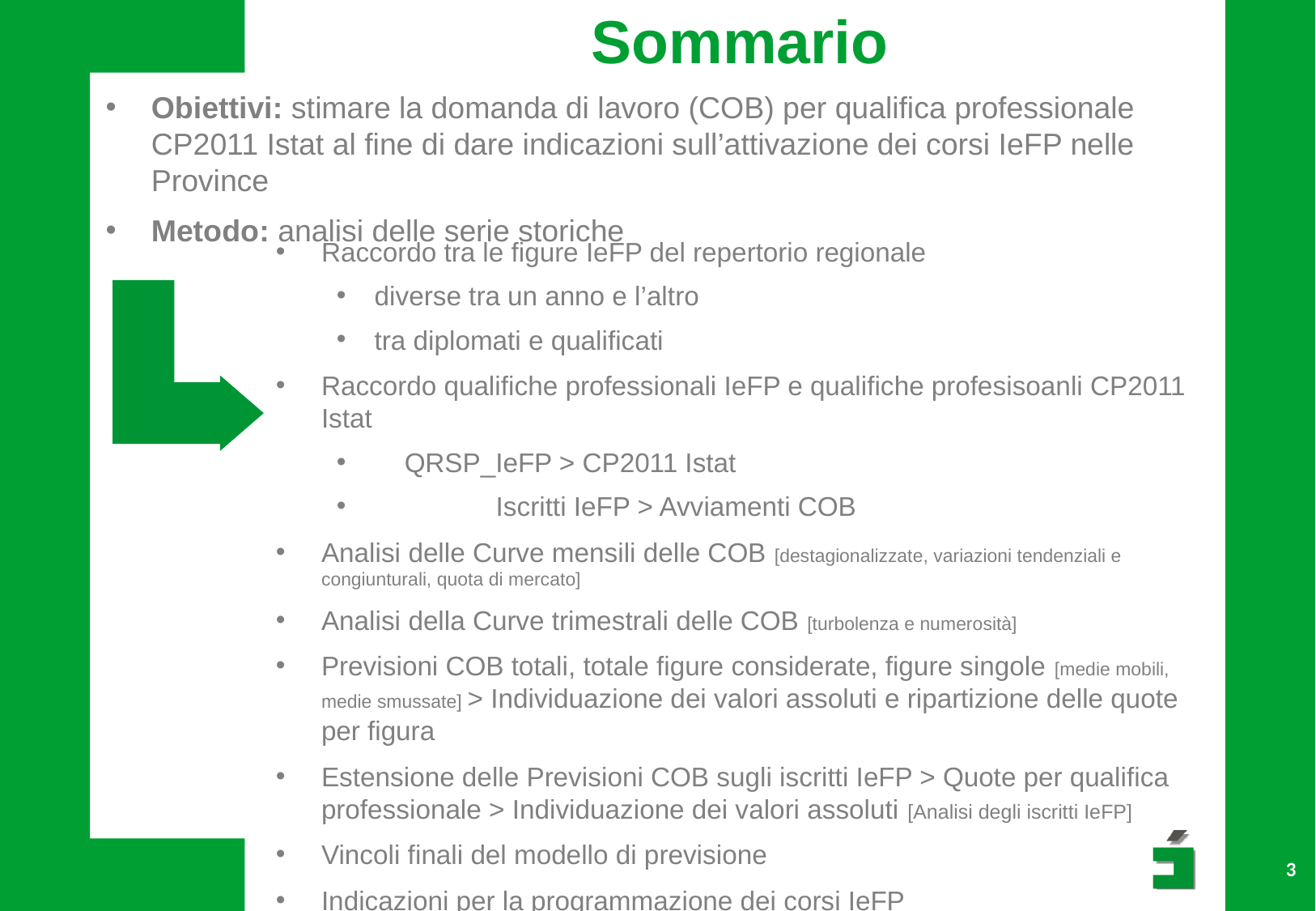

# Sommario
Obiettivi: stimare la domanda di lavoro (COB) per qualifica professionale CP2011 Istat al fine di dare indicazioni sull’attivazione dei corsi IeFP nelle Province
Metodo: analisi delle serie storiche
Raccordo tra le figure IeFP del repertorio regionale
diverse tra un anno e l’altro
tra diplomati e qualificati
Raccordo qualifiche professionali IeFP e qualifiche profesisoanli CP2011 Istat
    QRSP_IeFP > CP2011 Istat
	Iscritti IeFP > Avviamenti COB
Analisi delle Curve mensili delle COB [destagionalizzate, variazioni tendenziali e congiunturali, quota di mercato]
Analisi della Curve trimestrali delle COB [turbolenza e numerosità]
Previsioni COB totali, totale figure considerate, figure singole [medie mobili, medie smussate] > Individuazione dei valori assoluti e ripartizione delle quote per figura
Estensione delle Previsioni COB sugli iscritti IeFP > Quote per qualifica professionale > Individuazione dei valori assoluti [Analisi degli iscritti IeFP]
Vincoli finali del modello di previsione
Indicazioni per la programmazione dei corsi IeFP

3